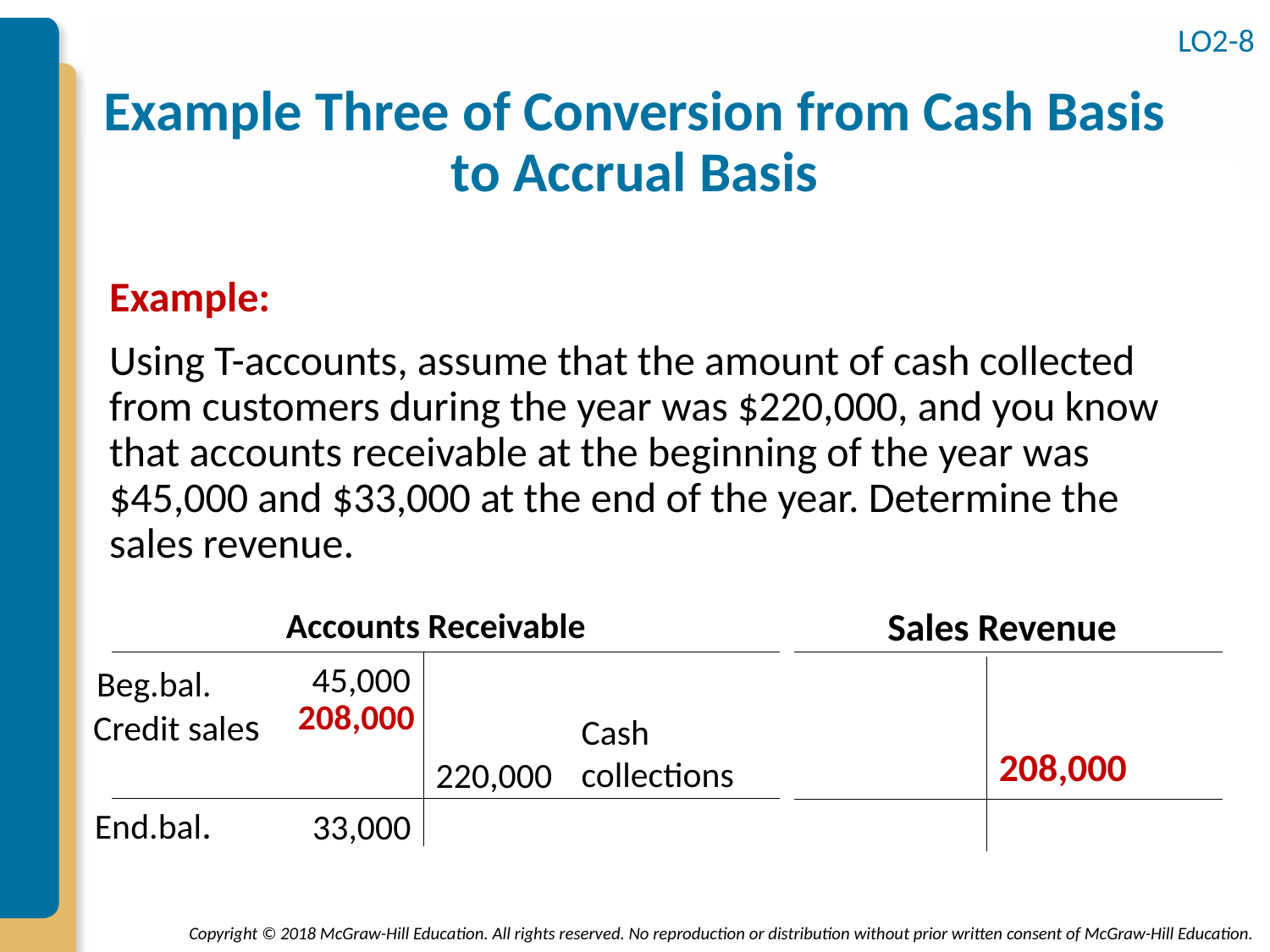

LO2-8
# Example Three of Conversion from Cash Basis to Accrual Basis

Example:
Using T-accounts, assume that the amount of cash collected from customers during the year was $220,000, and you know that accounts receivable at the beginning of the year was $45,000 and $33,000 at the end of the year. Determine the sales revenue.
Accounts Receivable
45,000
Beg.bal.
Credit sales
Cash
collections
220,000
End.bal.
33,000
Sales Revenue

208,000
208,000